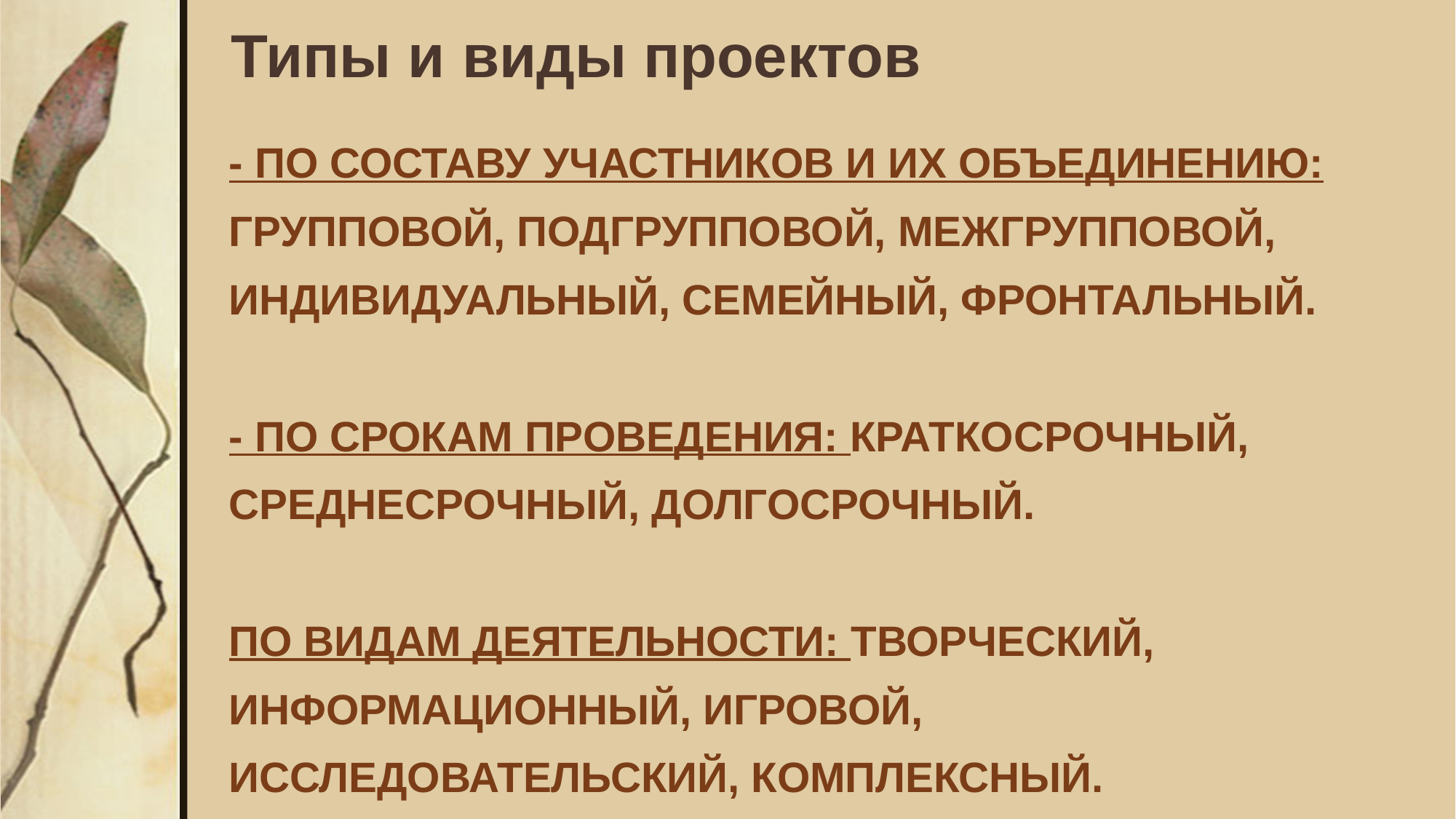

Типы и виды проектов
# - По составу участников и их объединению: групповой, подгрупповой, межгрупповой, индивидуальный, семейный, фронтальный. - По срокам проведениЯ: краткосрочный, среднесрочный, долгосрочный. По видам деятельности: творческий, информационный, игровой, исследовательский, комплексный.